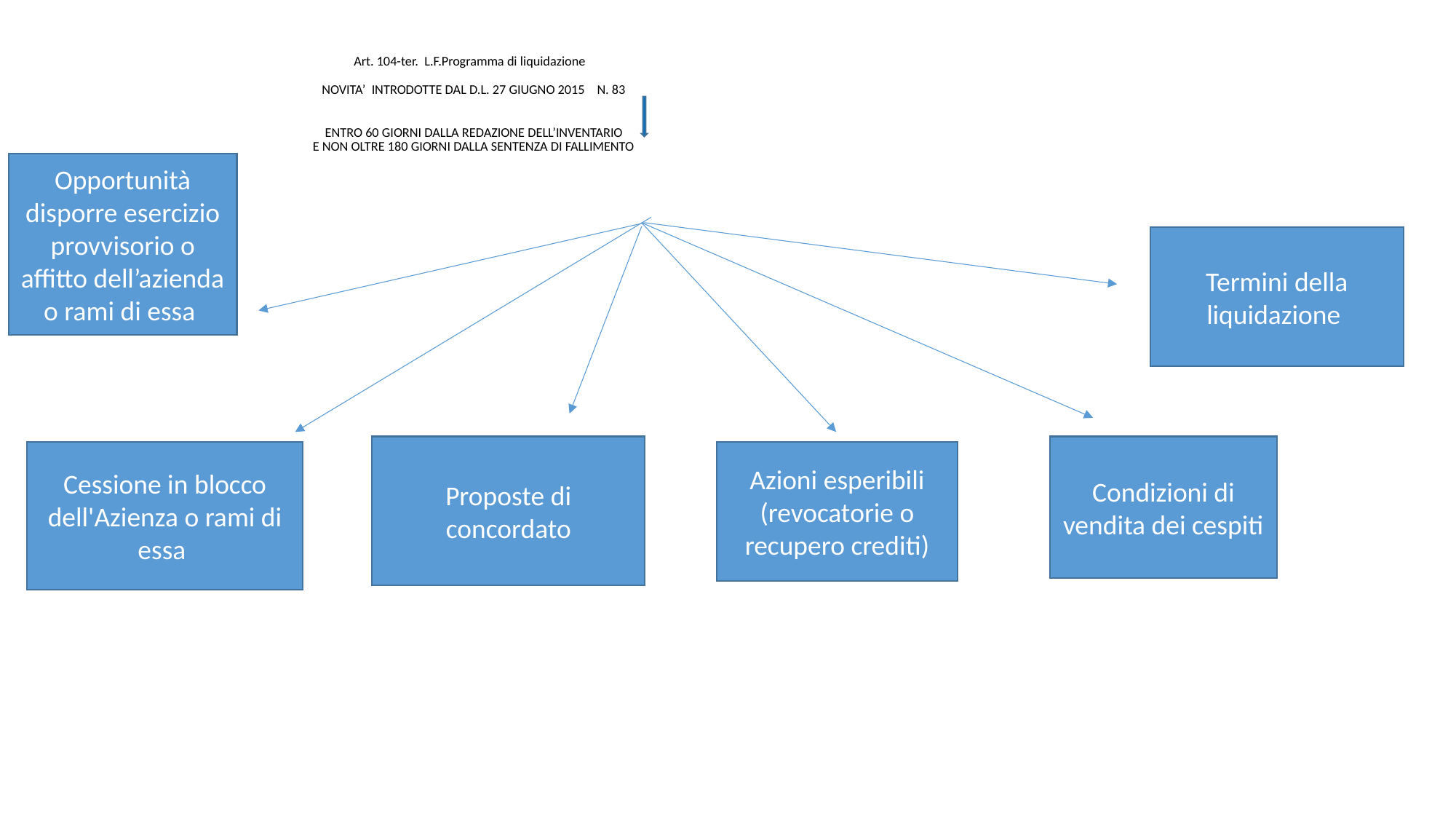

# Art. 104-ter.  L.F.Programma di liquidazione NOVITA’  INTRODOTTE DAL D.L. 27 GIUGNO 2015    N. 83 ENTRO 60 GIORNI DALLA REDAZIONE DELL’INVENTARIO E NON OLTRE 180 GIORNI DALLA SENTENZA DI FALLIMENTO

Opportunità disporre esercizio provvisorio o affitto dell’azienda o rami di essa

Termini della liquidazione
Proposte di concordato
Condizioni di vendita dei cespiti
Cessione in blocco dell'Azienza o rami di essa
Azioni esperibili
(revocatorie o recupero crediti)